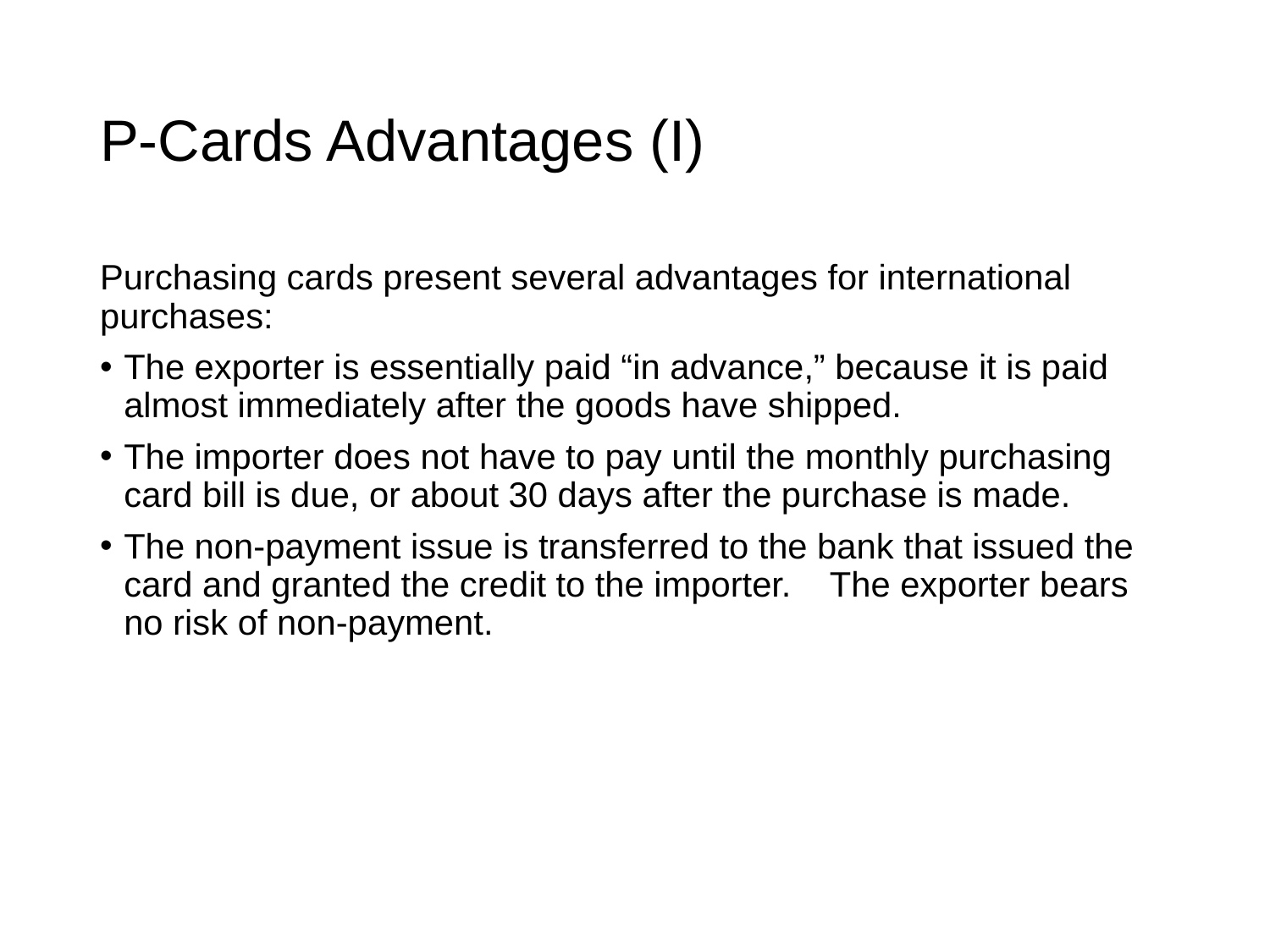

# P-Cards Advantages (I)
Purchasing cards present several advantages for international purchases:
The exporter is essentially paid “in advance,” because it is paid almost immediately after the goods have shipped.
The importer does not have to pay until the monthly purchasing card bill is due, or about 30 days after the purchase is made.
The non-payment issue is transferred to the bank that issued the card and granted the credit to the importer.    The exporter bears no risk of non-payment.